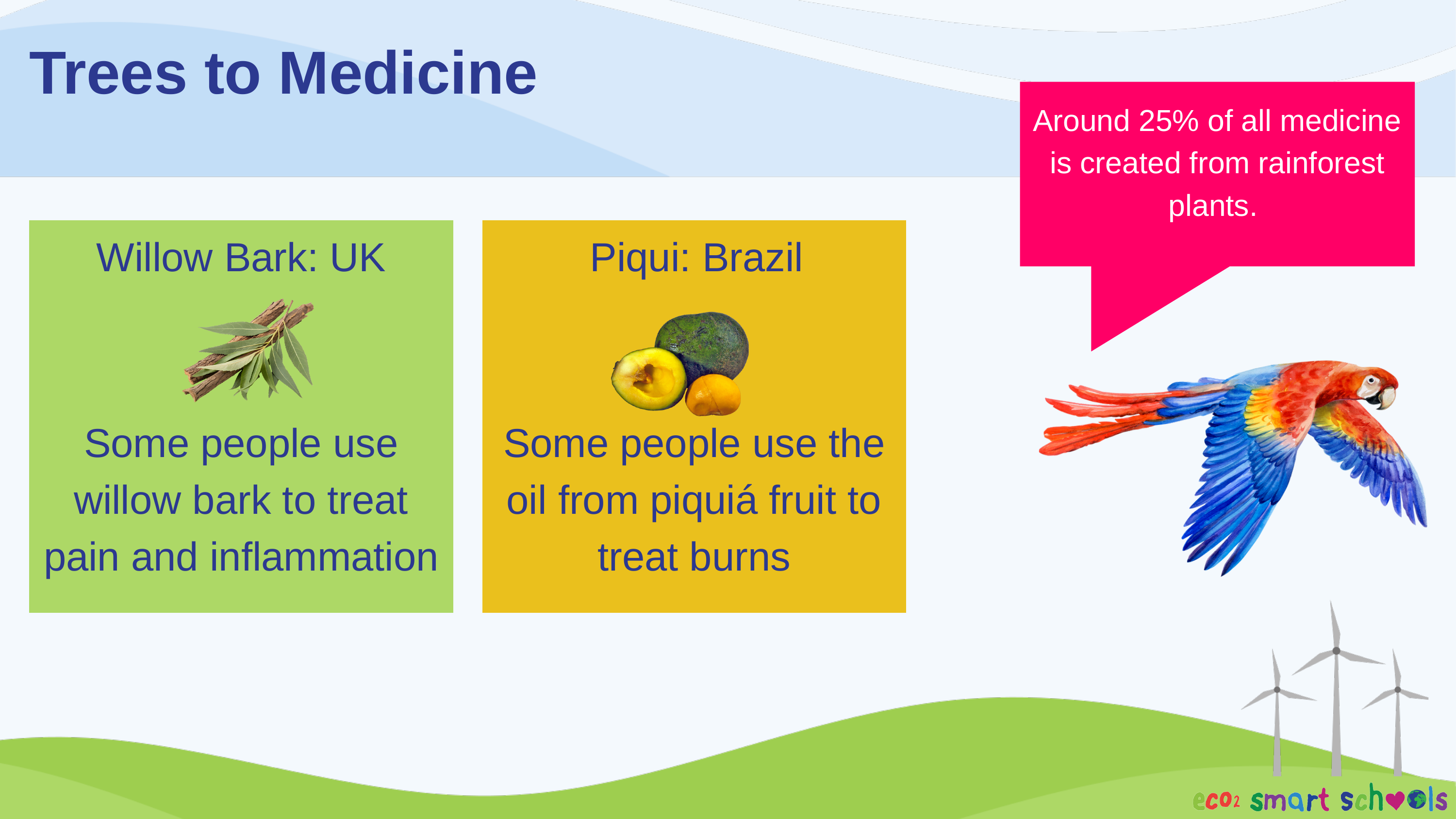

Trees to Medicine

Around 25% of all medicine is created from rainforest plants.

Willow Bark: UK
Piqui: Brazil

Some people use willow bark to treat pain and inflammation
Some people use the oil from piquiá fruit to treat burns